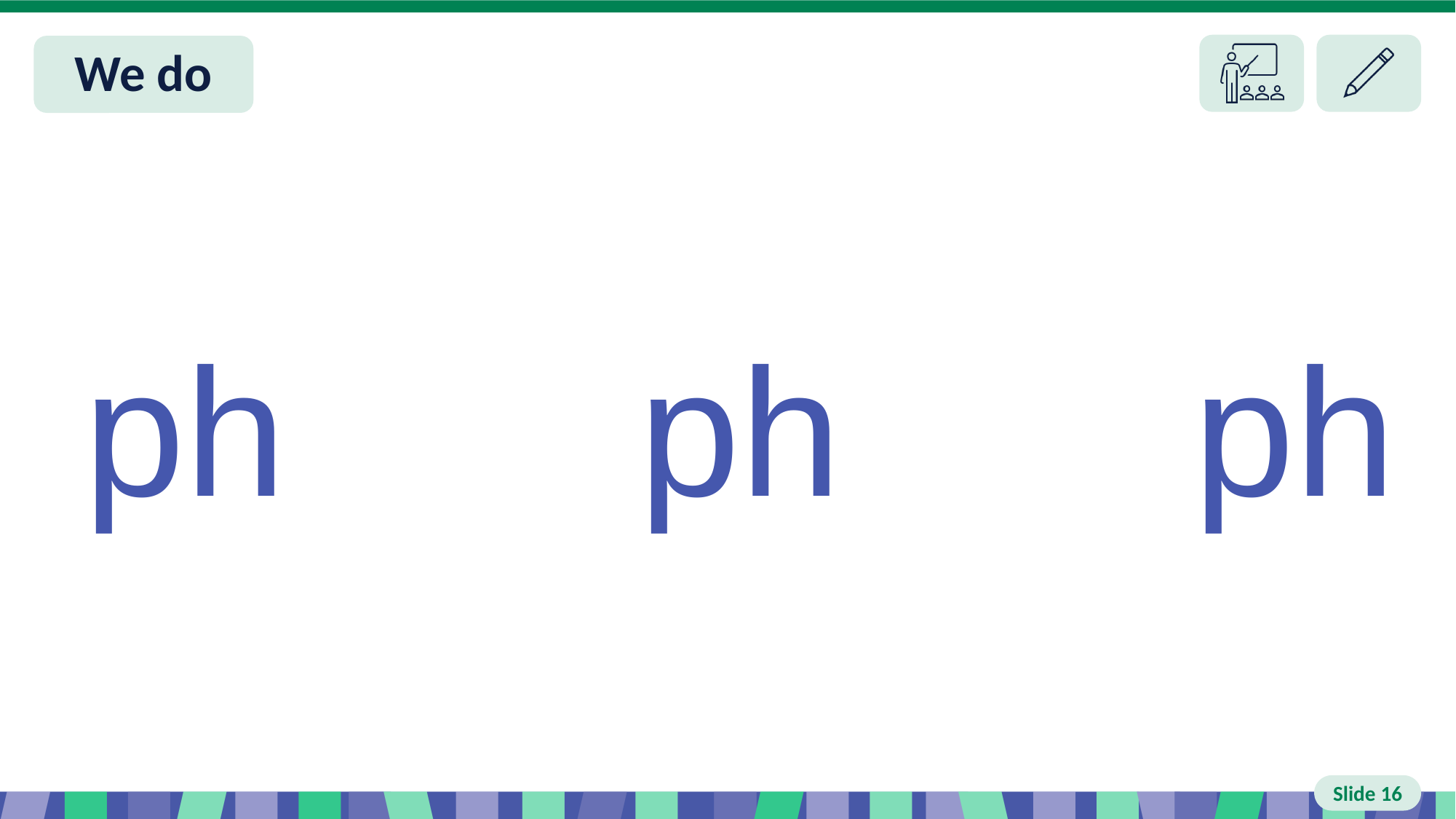

# Slide 16 We do
ph       ph       ph